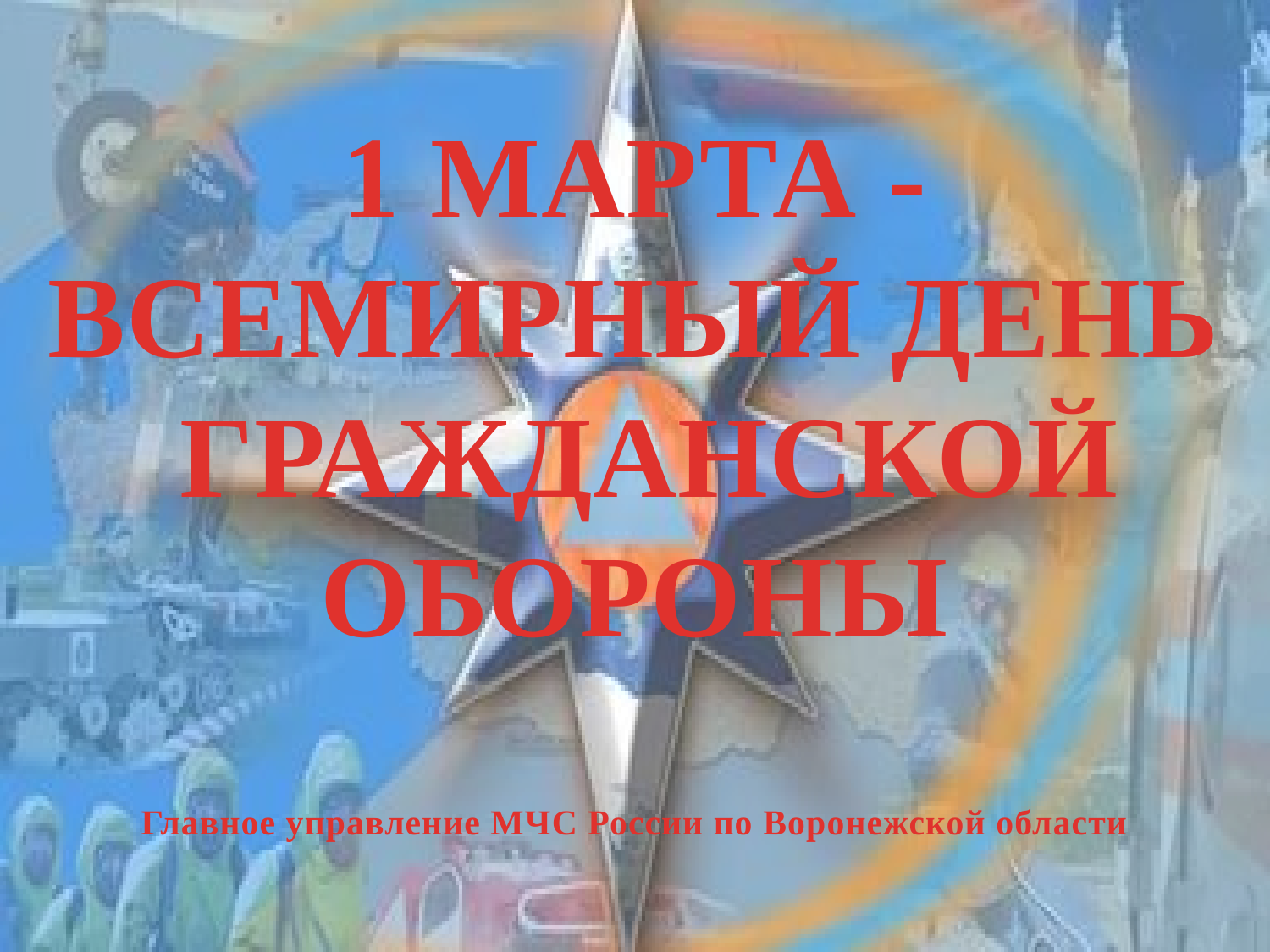

# 1 МАРТА - ВСЕМИРНЫЙ ДЕНЬ ГРАЖДАНСКОЙ ОБОРОНЫ Главное управление МЧС России по Воронежской области